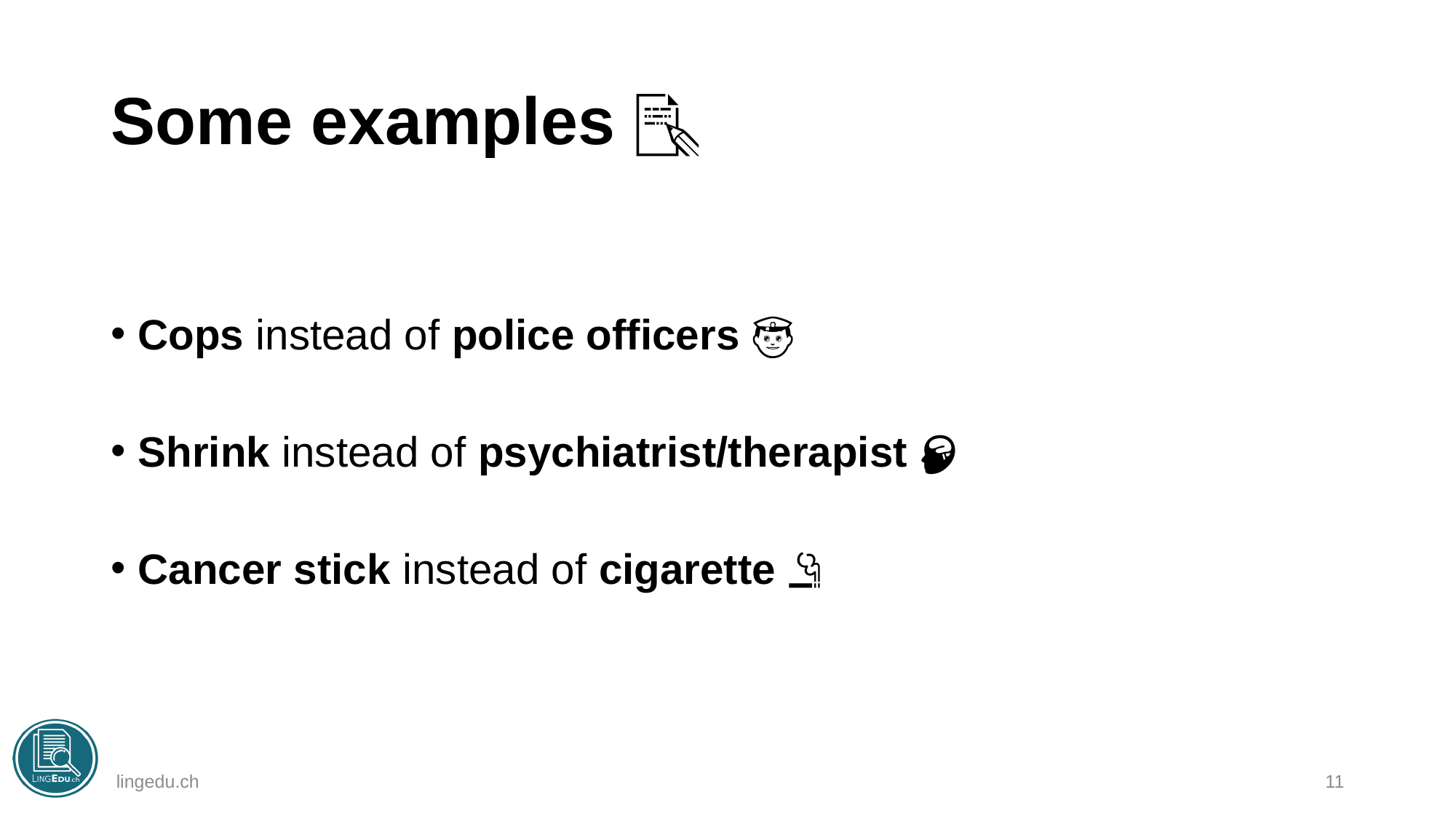

# Some examples 📝
Cops instead of police officers 👮
Shrink instead of psychiatrist/therapist 🧠
Cancer stick instead of cigarette 🚬
lingedu.ch
11